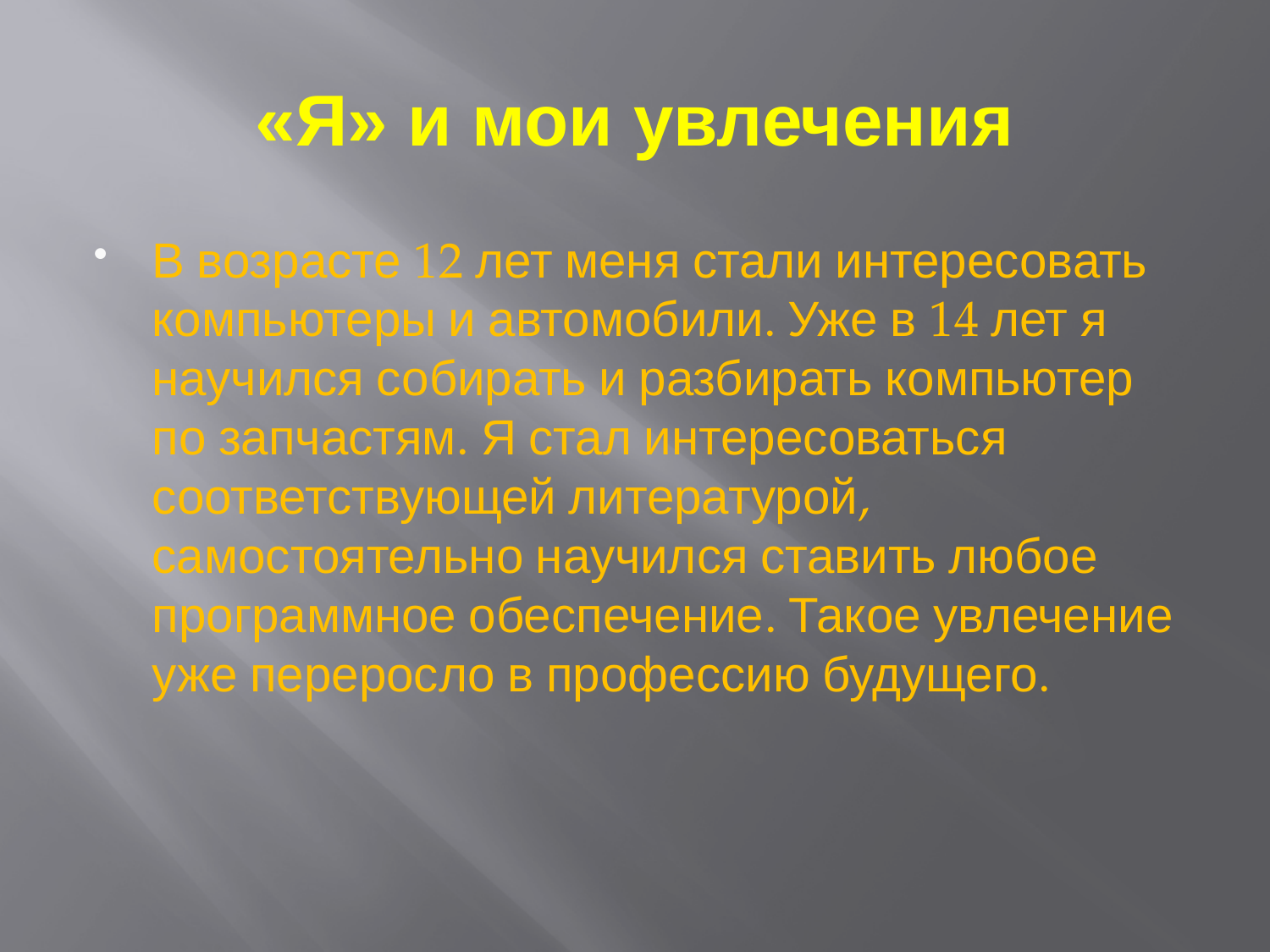

# «Я» и мои увлечения
В возрасте 12 лет меня стали интересовать компьютеры и автомобили. Уже в 14 лет я научился собирать и разбирать компьютер по запчастям. Я стал интересоваться соответствующей литературой, самостоятельно научился ставить любое программное обеспечение. Такое увлечение уже переросло в профессию будущего.